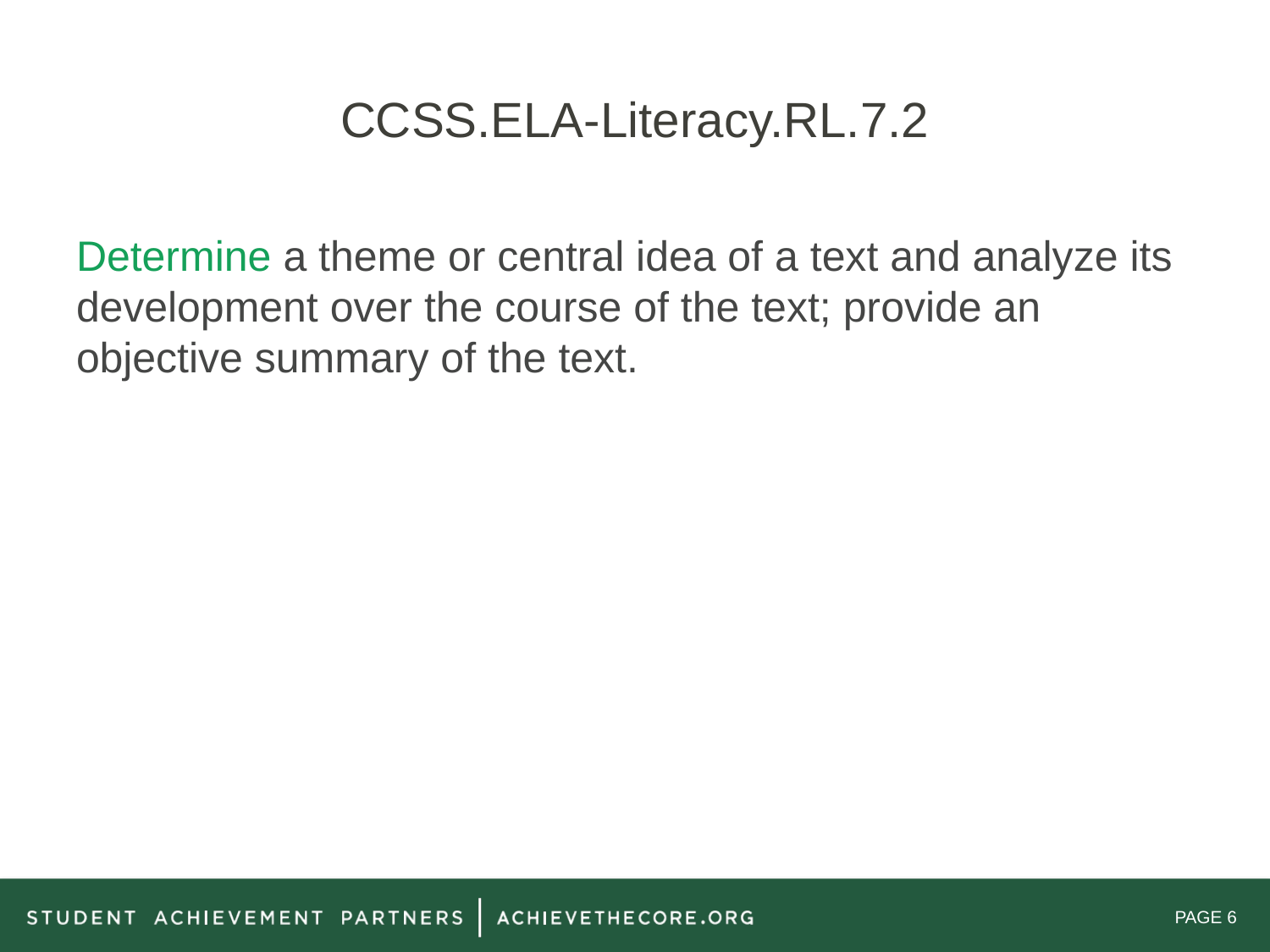

# CCSS.ELA-Literacy.RL.7.2
Determine a theme or central idea of a text and analyze its development over the course of the text; provide an objective summary of the text.